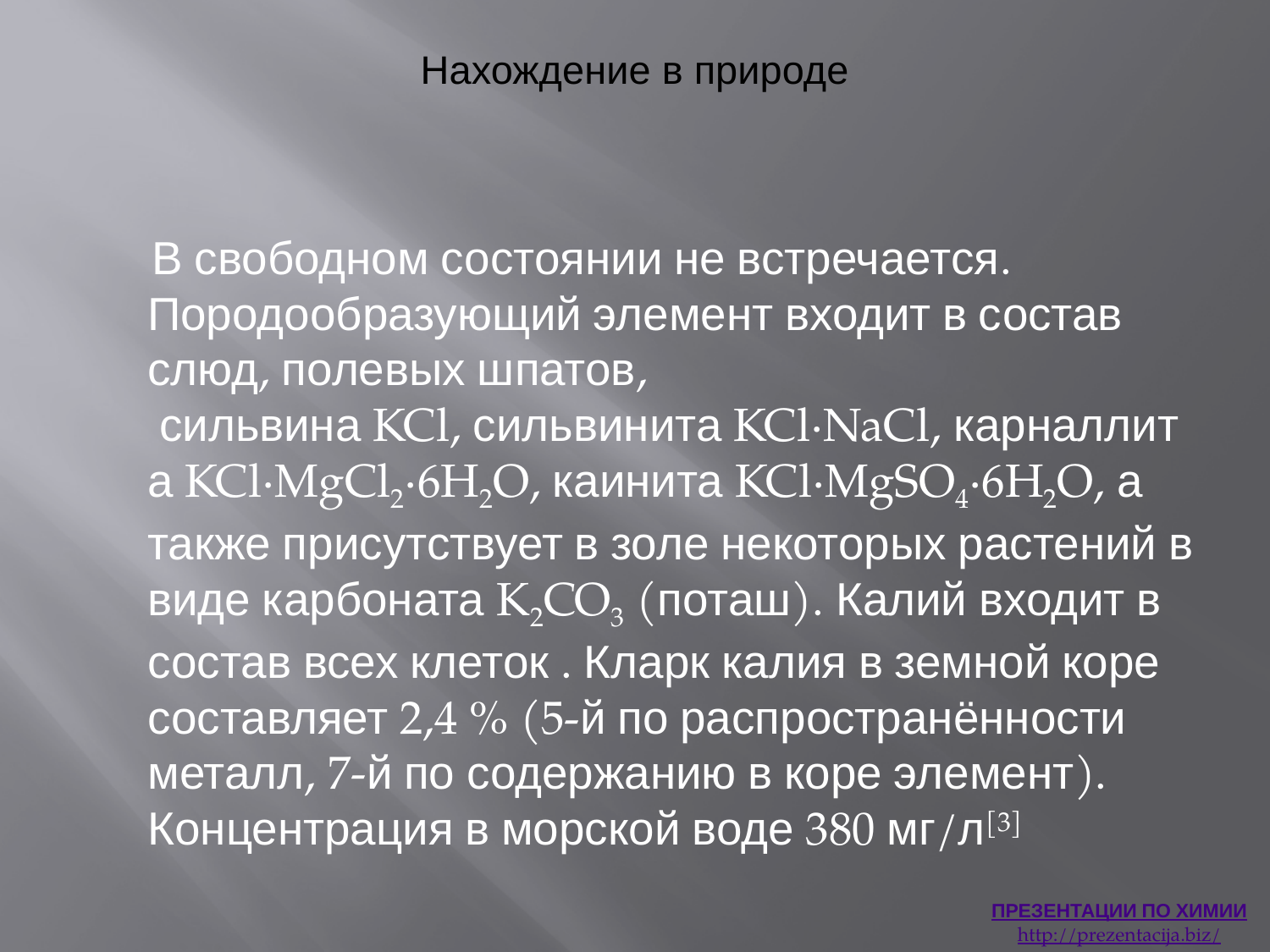

# Нахождение в природе
     В свободном состоянии не встречается. Породообразующий элемент входит в состав слюд, полевых шпатов,  сильвина KCl, сильвинита KCl·NaCl, карналлита KCl·MgCl2·6H2O, каинита KCl·MgSO4·6H2O, а также присутствует в золе некоторых растений в виде карбоната K2CO3 (поташ). Калий входит в состав всех клеток . Кларк калия в земной коре составляет 2,4 % (5-й по распространённости металл, 7-й по содержанию в коре элемент). Концентрация в морской воде 380 мг/л[3]
ПРЕЗЕНТАЦИИ ПО ХИМИИ
http://prezentacija.biz/